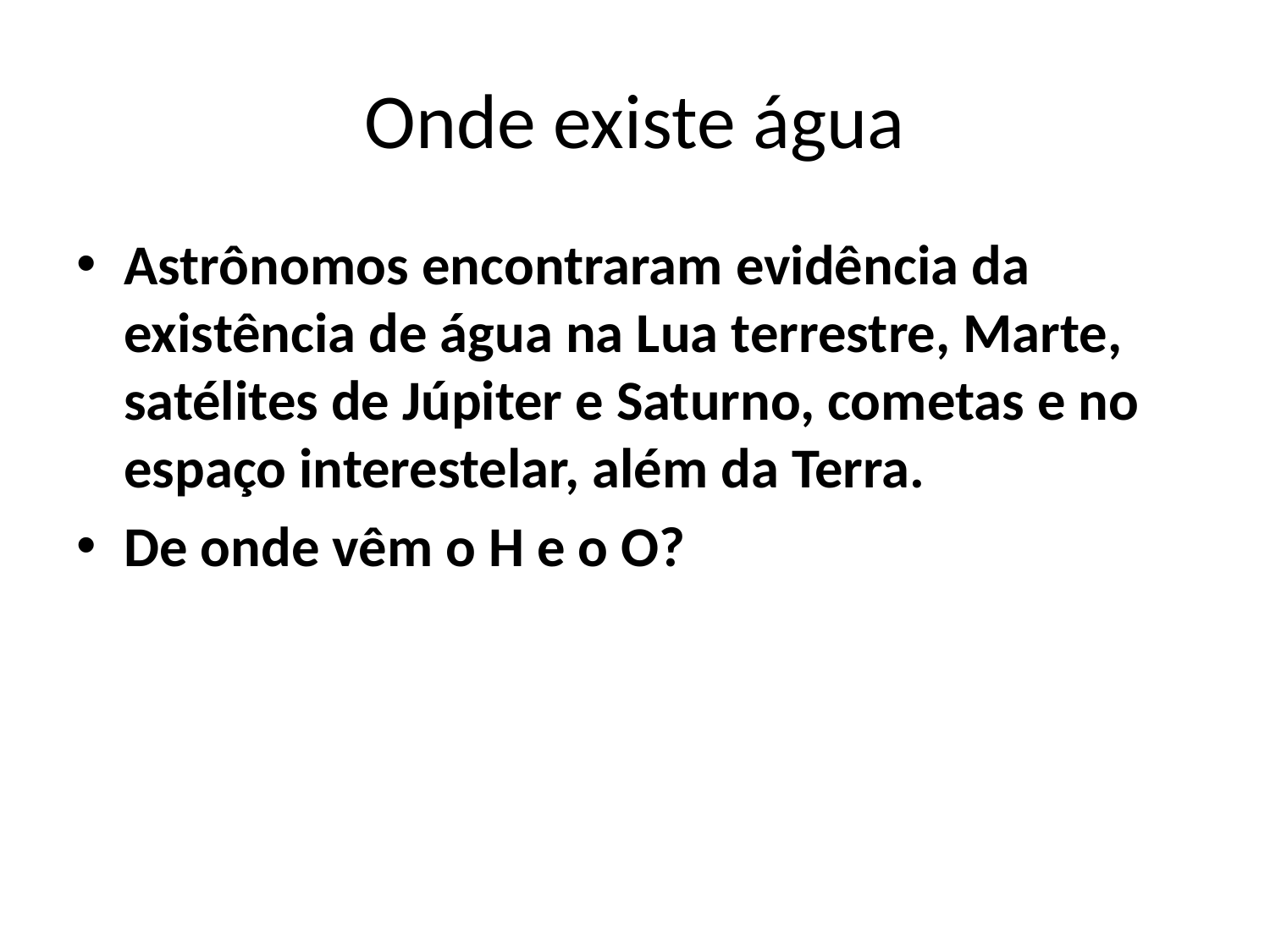

# Onde existe água
Astrônomos encontraram evidência da existência de água na Lua terrestre, Marte, satélites de Júpiter e Saturno, cometas e no espaço interestelar, além da Terra.
De onde vêm o H e o O?